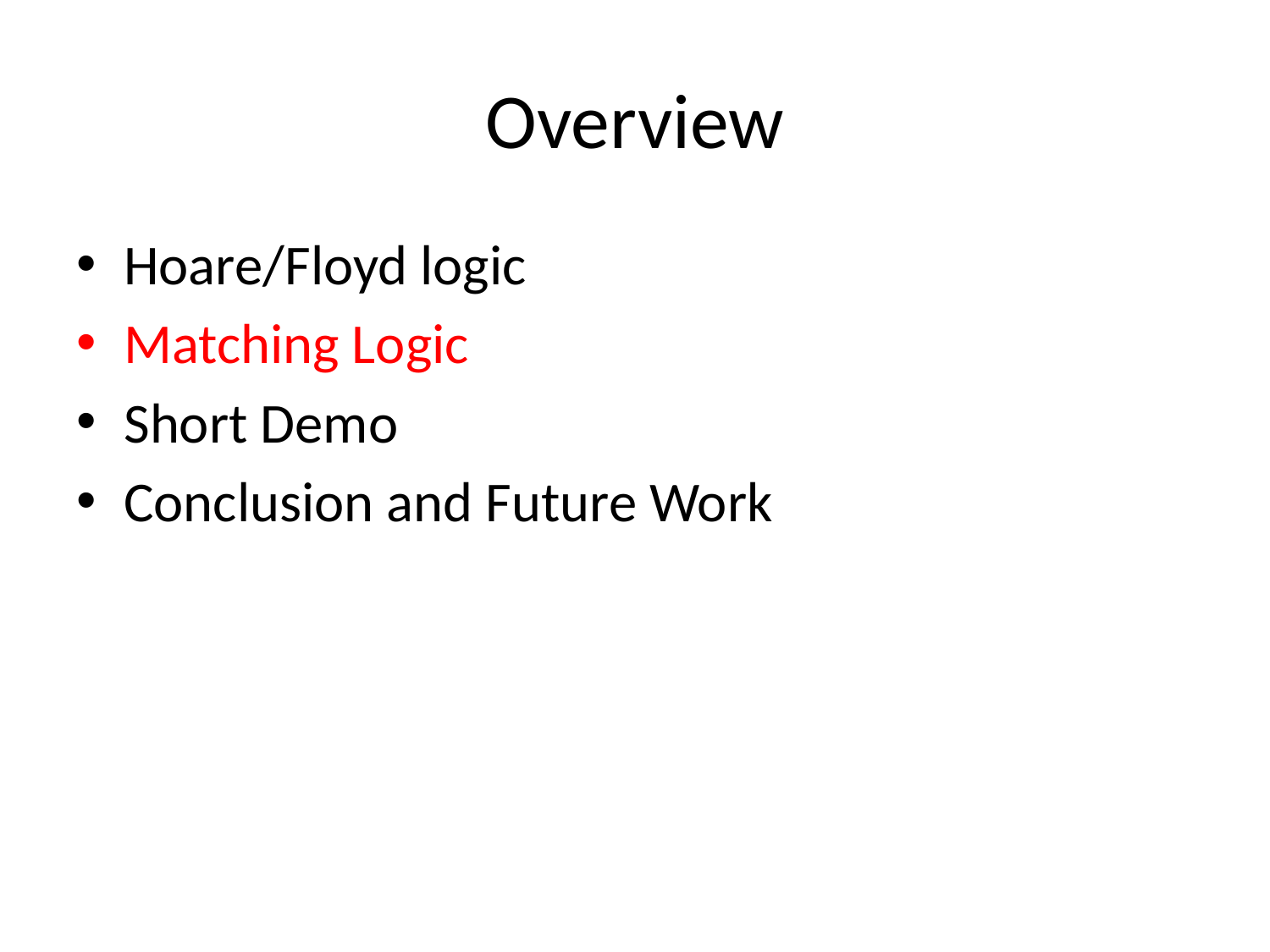

# Overview
Hoare/Floyd logic
Matching Logic
Short Demo
Conclusion and Future Work